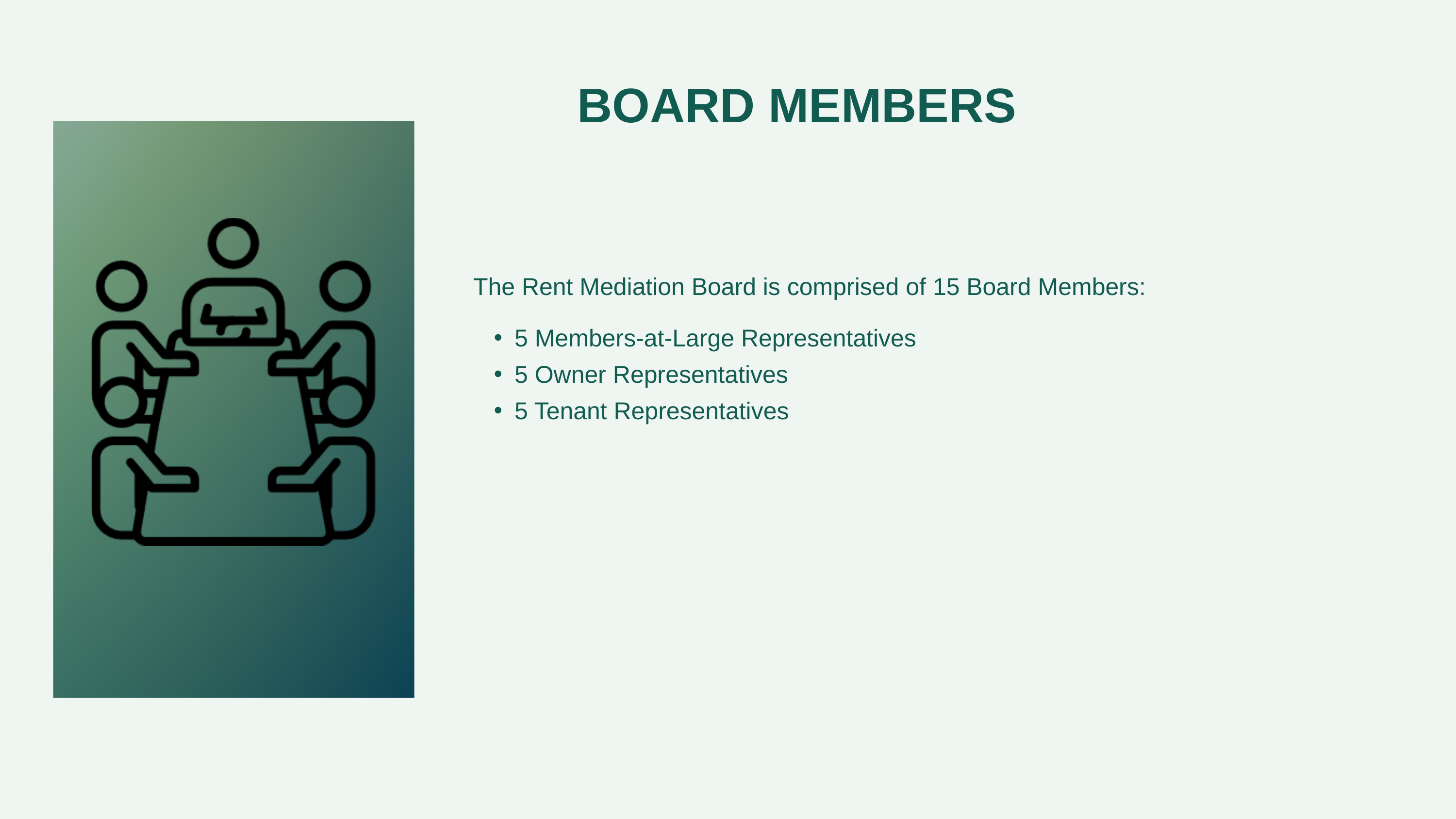

BOARD MEMBERS

The Rent Mediation Board is comprised of 15 Board Members:

5 Members-at-Large Representatives
5 Owner Representatives
5 Tenant Representatives